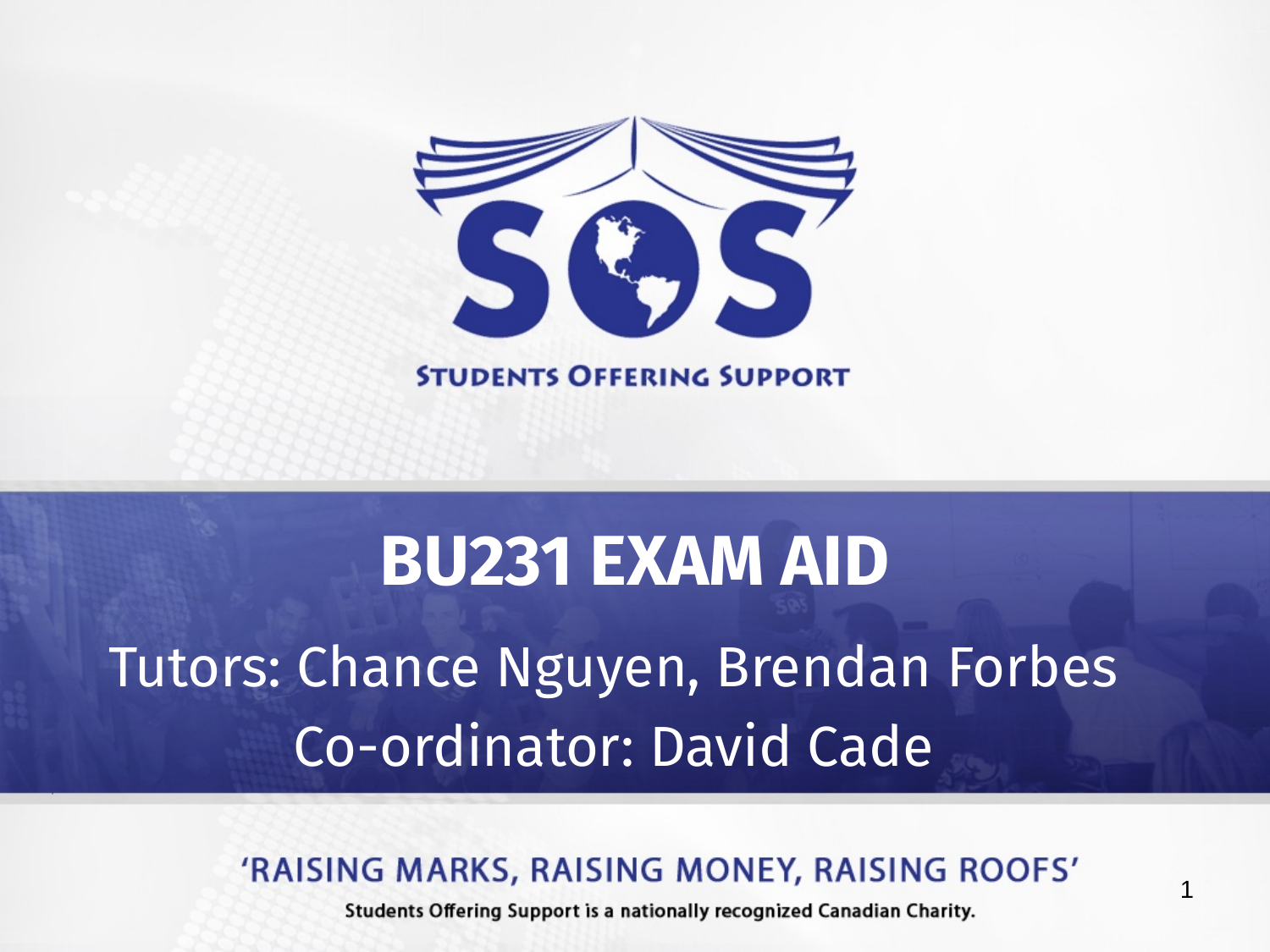

# BU231 EXAM AID
Tutors: Chance Nguyen, Brendan Forbes
Co-ordinator: David Cade
1